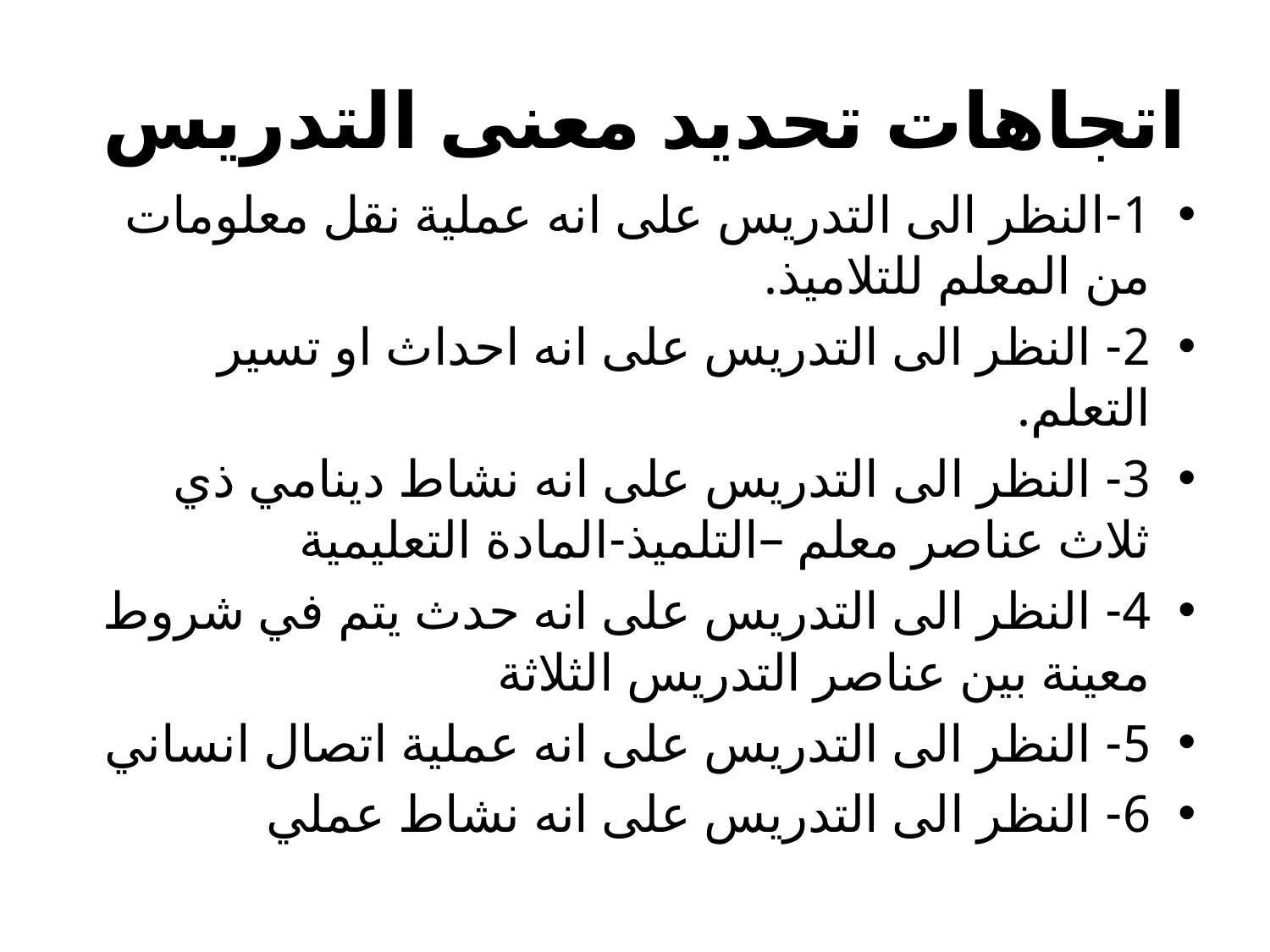

# اتجاهات تحديد معنى التدريس
1-النظر الى التدريس على انه عملية نقل معلومات من المعلم للتلاميذ.
2- النظر الى التدريس على انه احداث او تسير التعلم.
3- النظر الى التدريس على انه نشاط دينامي ذي ثلاث عناصر معلم –التلميذ-المادة التعليمية
4- النظر الى التدريس على انه حدث يتم في شروط معينة بين عناصر التدريس الثلاثة
5- النظر الى التدريس على انه عملية اتصال انساني
6- النظر الى التدريس على انه نشاط عملي